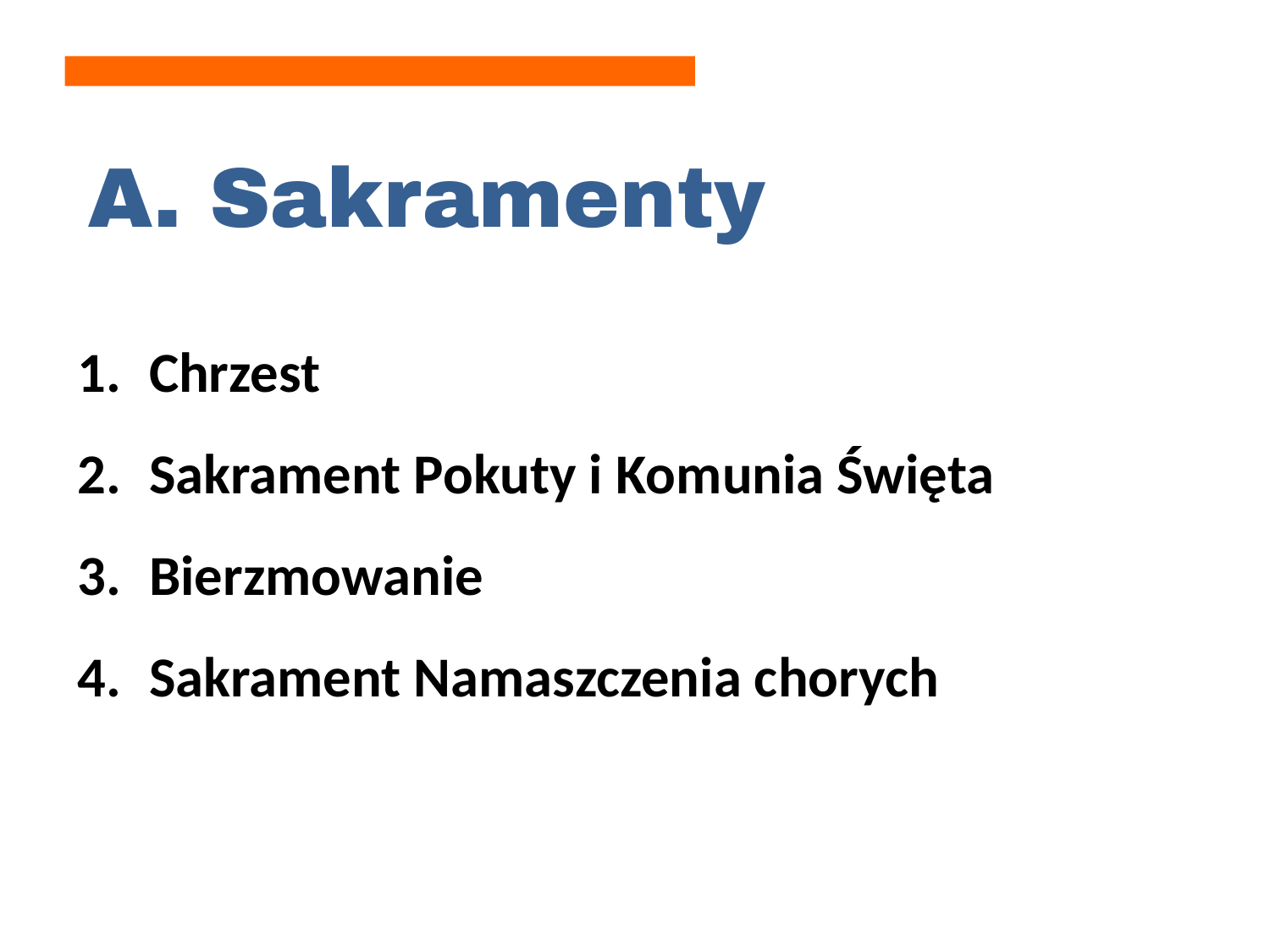

A. Sakramenty
Chrzest
Sakrament Pokuty i Komunia Święta
Bierzmowanie
Sakrament Namaszczenia chorych